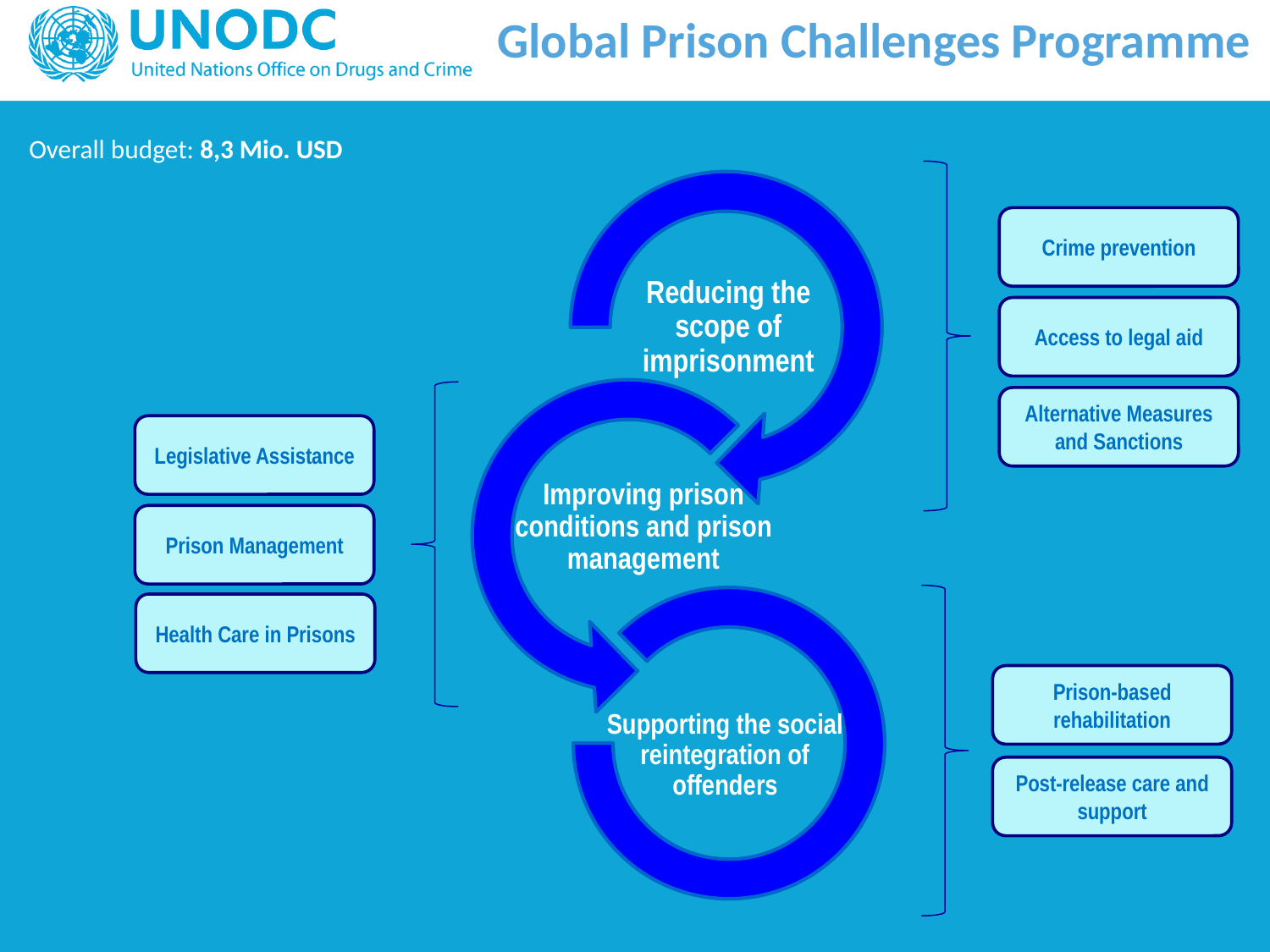

Global Prison Challenges Programme

Overall budget: 8,3 Mio. USD

Reducing the scope of imprisonment
Improving prison conditions and prison management
Supporting the social reintegration of offenders

Crime prevention
Alternative Measures and Sanctions
Access to legal aid

Legislative Assistance
Health Care in Prisons
Prison Management

Prison-based rehabilitation
Post-release care and support